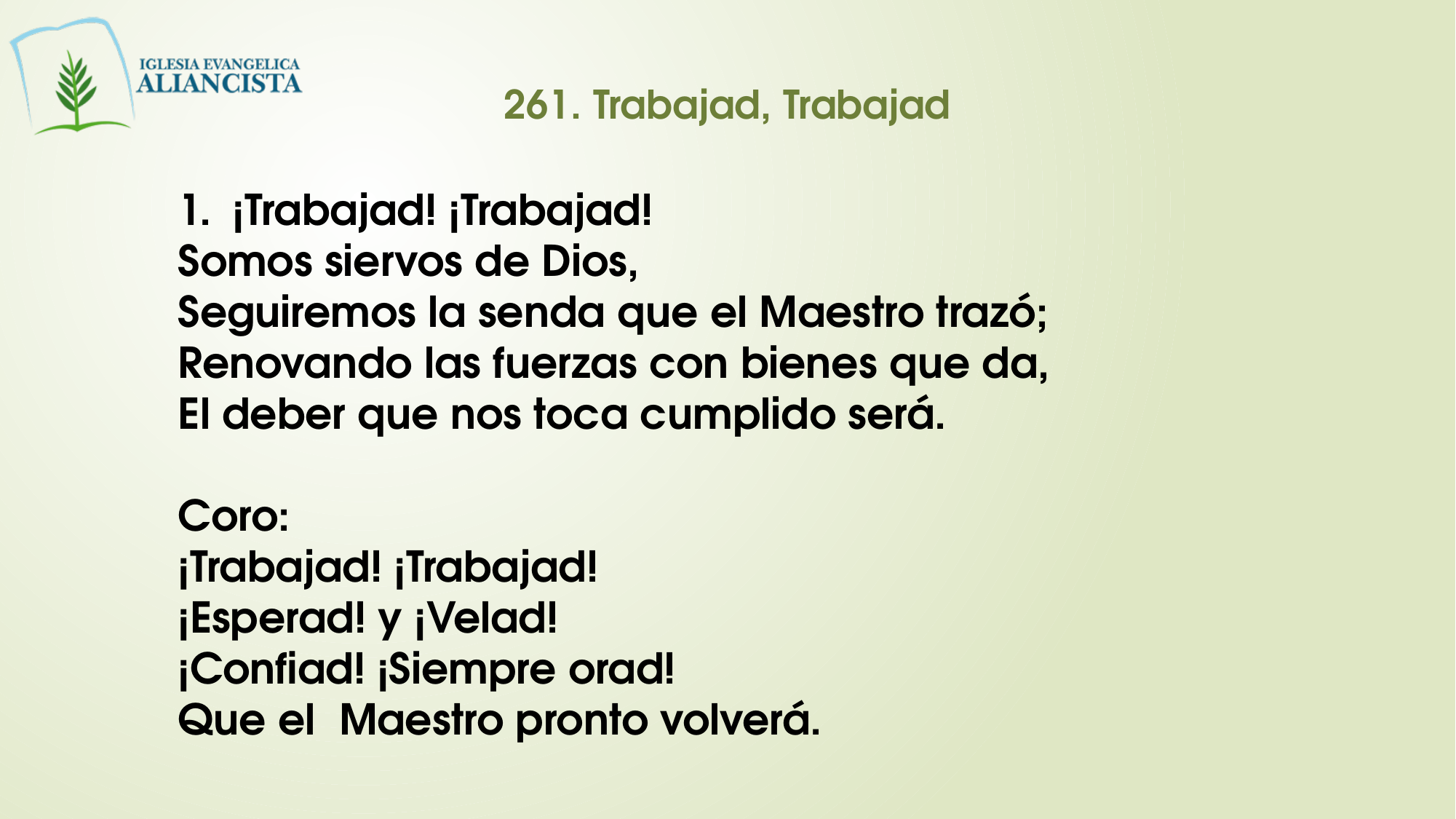

261. Trabajad, Trabajad
¡Trabajad! ¡Trabajad!
Somos siervos de Dios,
Seguiremos la senda que el Maestro trazó;
Renovando las fuerzas con bienes que da,
El deber que nos toca cumplido será.

Coro:
¡Trabajad! ¡Trabajad!
¡Esperad! y ¡Velad!
¡Confiad! ¡Siempre orad!
Que el  Maestro pronto volverá.